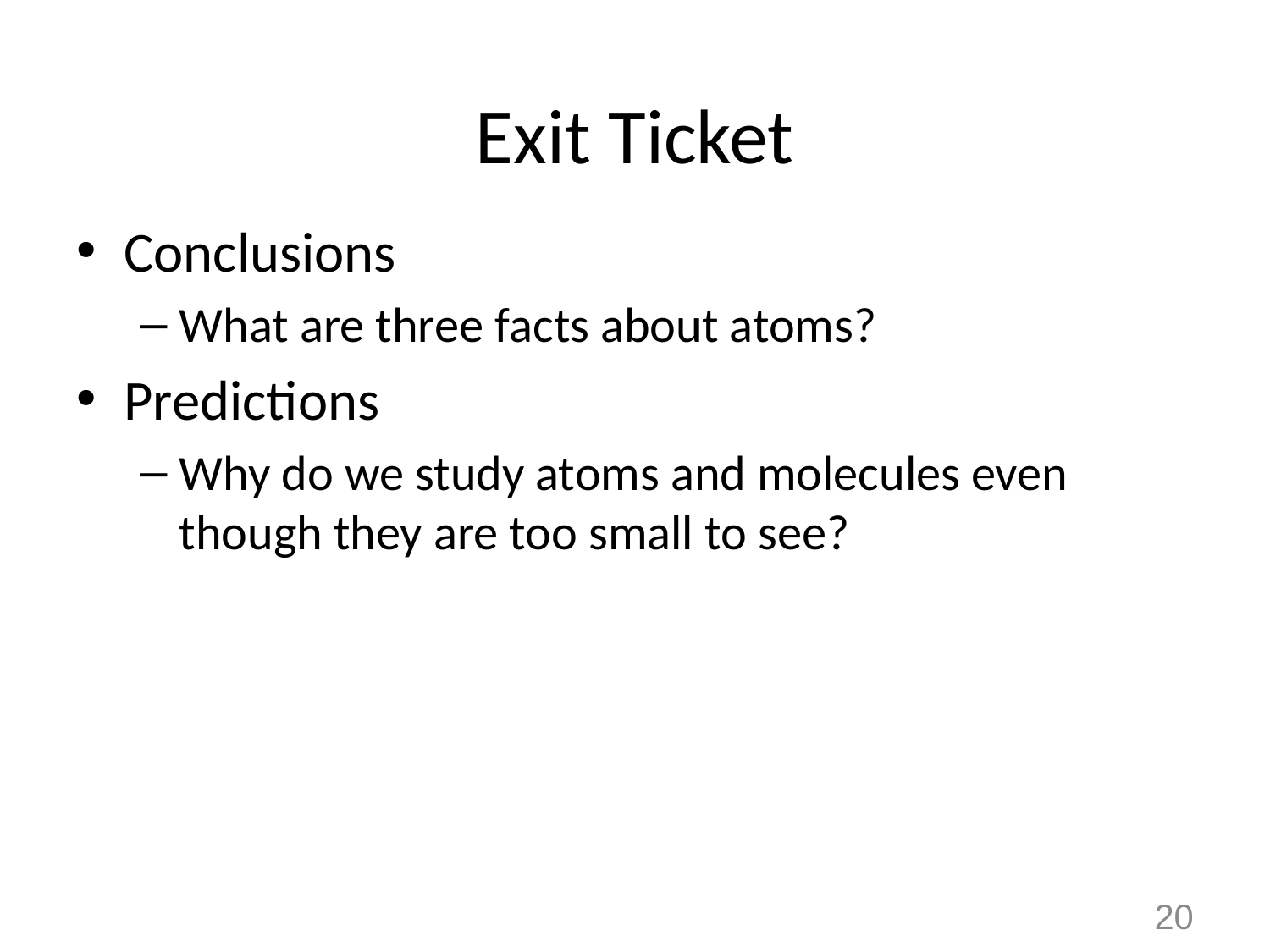

# Exit Ticket
Conclusions
What are three facts about atoms?
Predictions
Why do we study atoms and molecules even though they are too small to see?

20